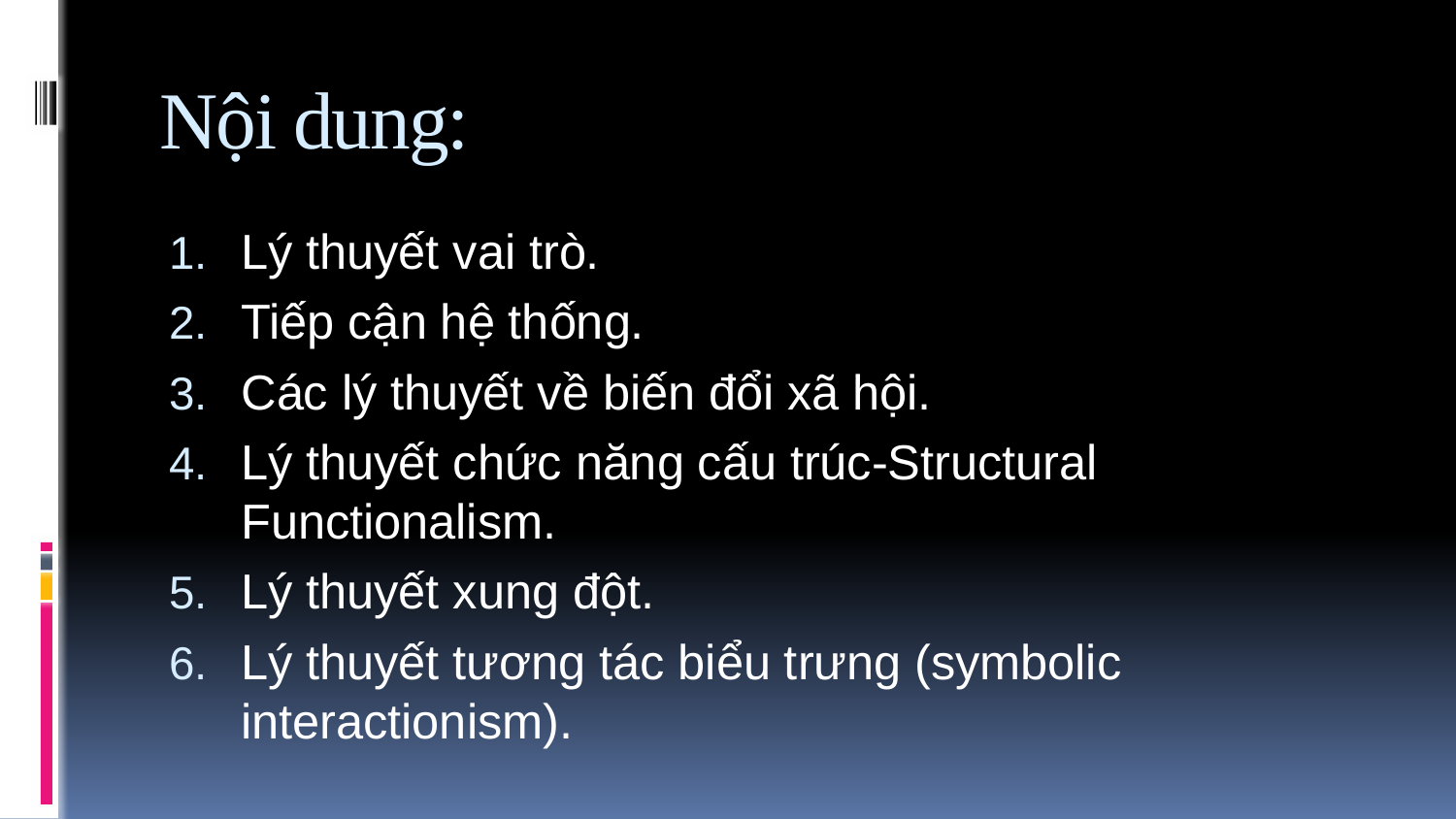

# Nội dung:
Lý thuyết vai trò.
Tiếp cận hệ thống.
Các lý thuyết về biến đổi xã hội.
Lý thuyết chức năng cấu trúc-Structural Functionalism.
Lý thuyết xung đột.
Lý thuyết tương tác biểu trưng (symbolic interactionism).